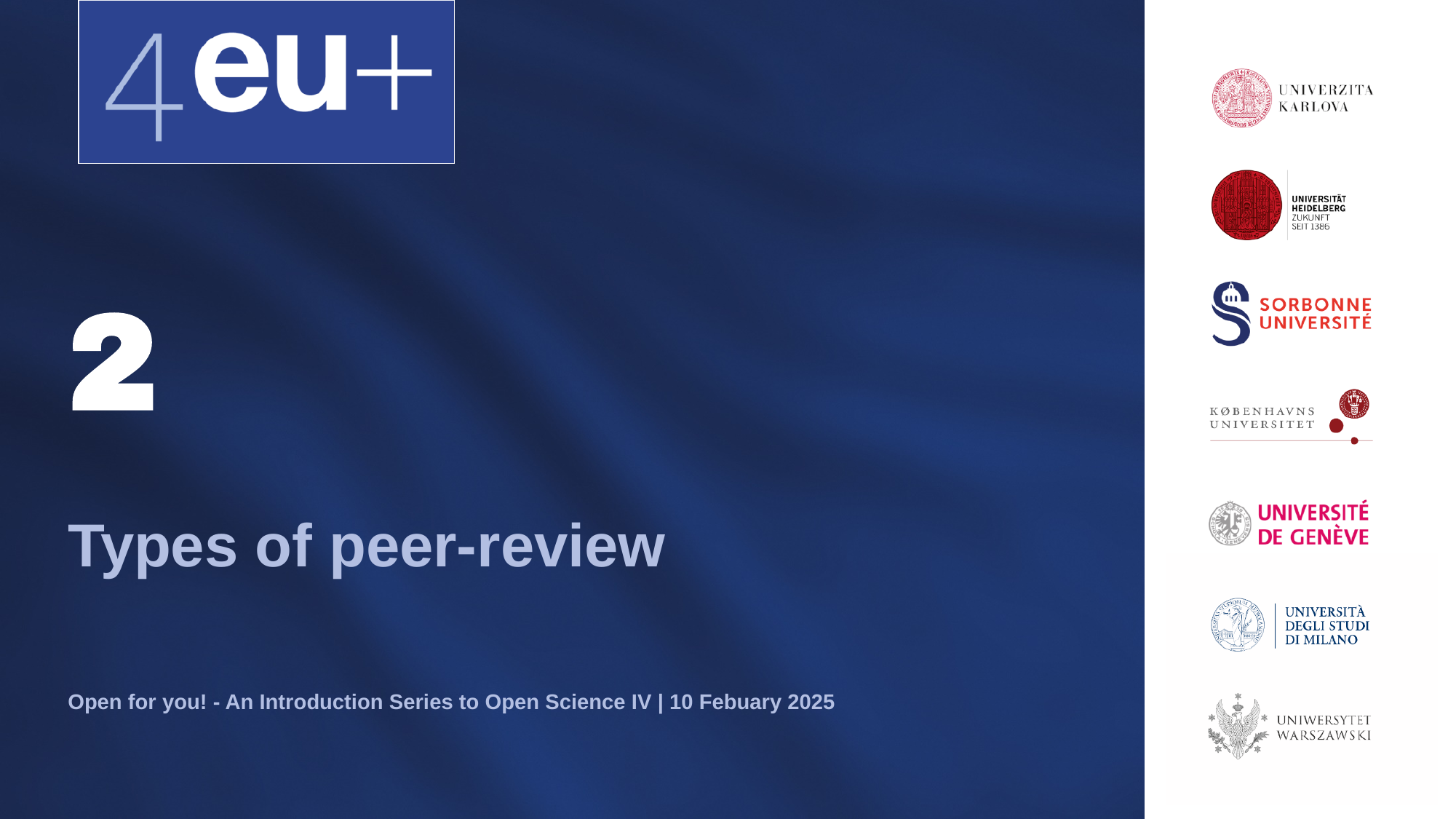

# 2
Types of peer-review
Open for you! - An Introduction Series to Open Science IV | 10 Febuary 2025